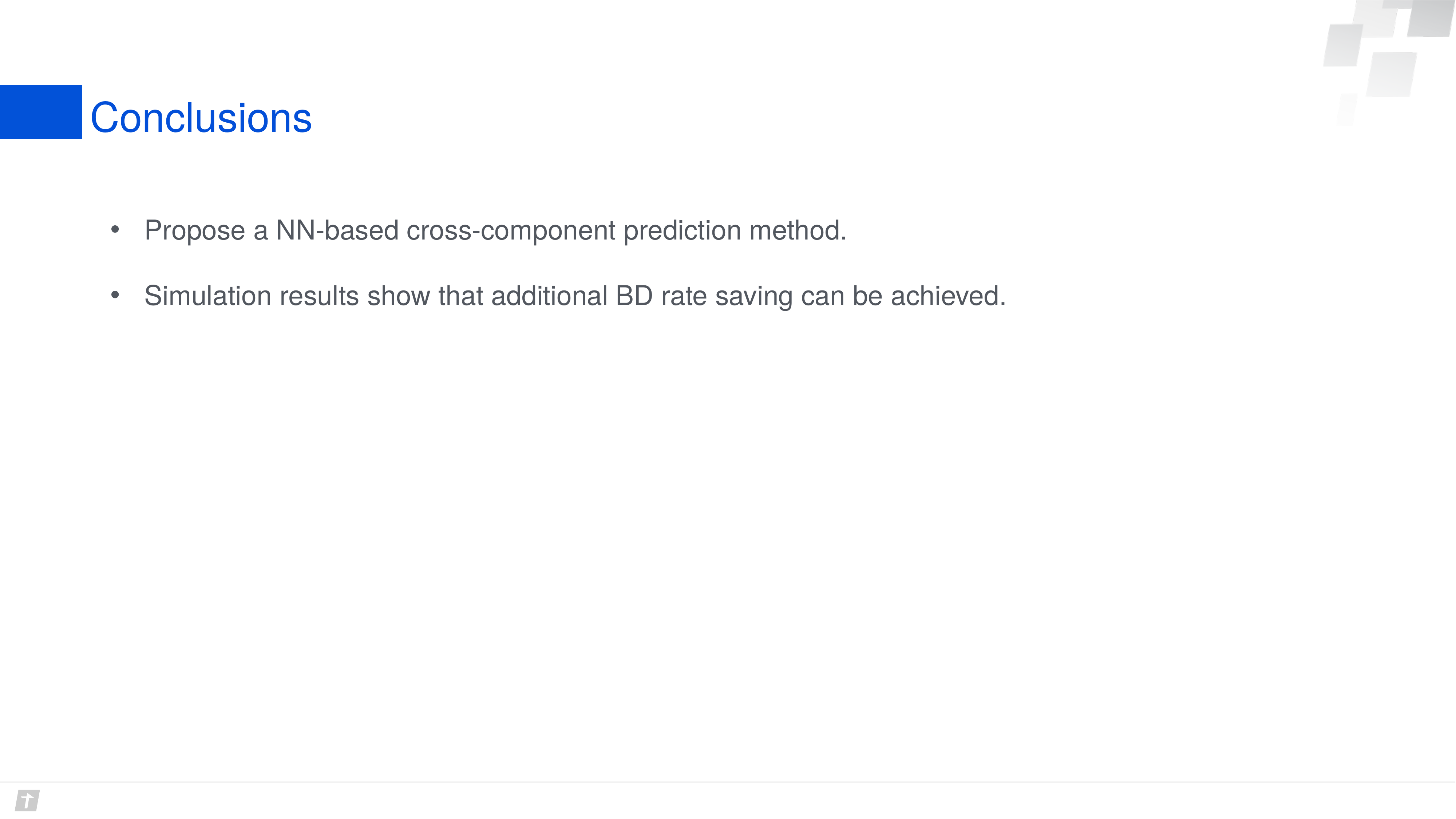

# Conclusions
Propose a NN-based cross-component prediction method.

Simulation results show that additional BD rate saving can be achieved.